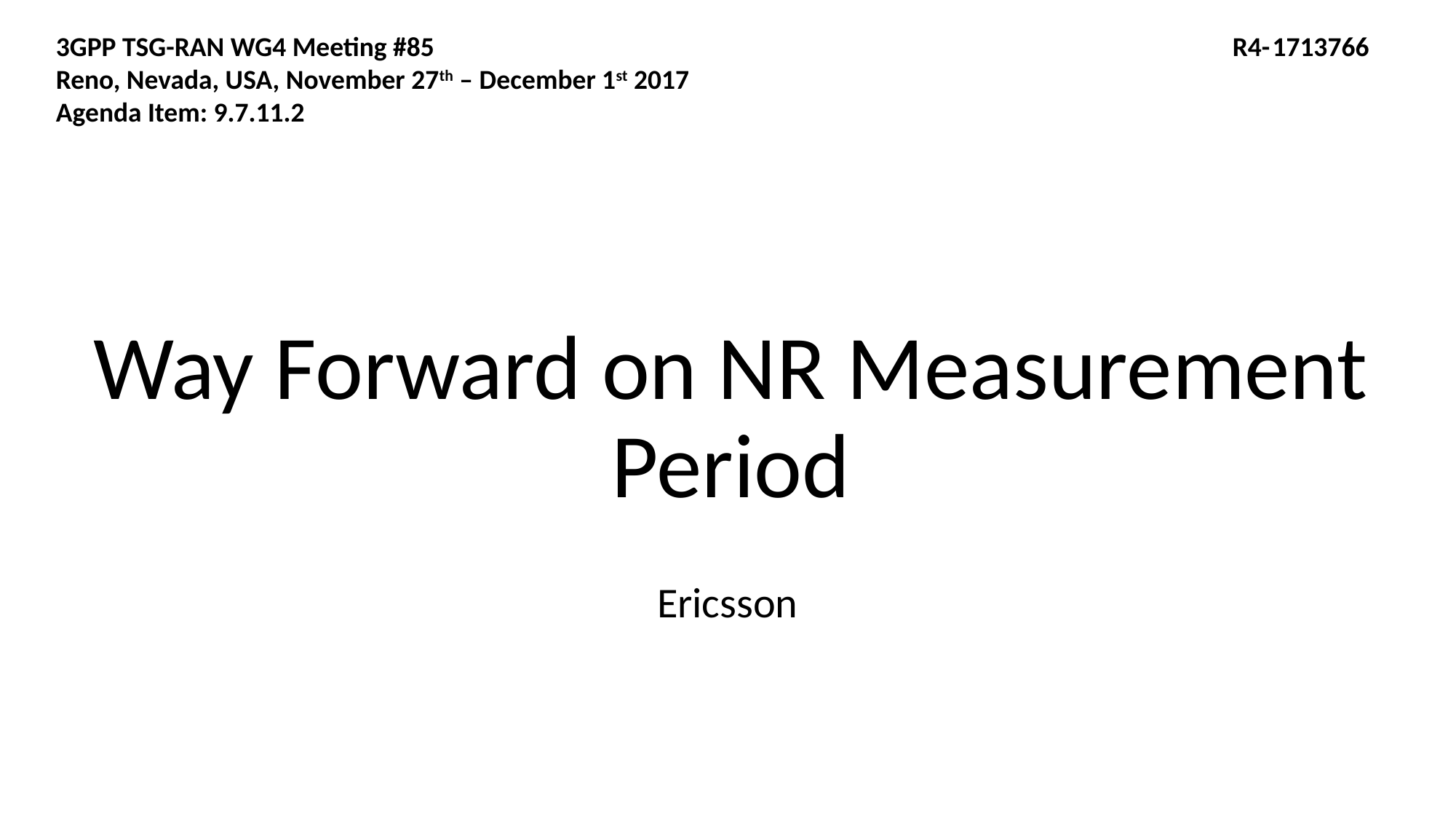

3GPP TSG-RAN WG4 Meeting #85 	                                                                                                                        R4-1713766
Reno, Nevada, USA, November 27th – December 1st 2017
Agenda Item: 9.7.11.2
# Way Forward on NR Measurement Period
Ericsson